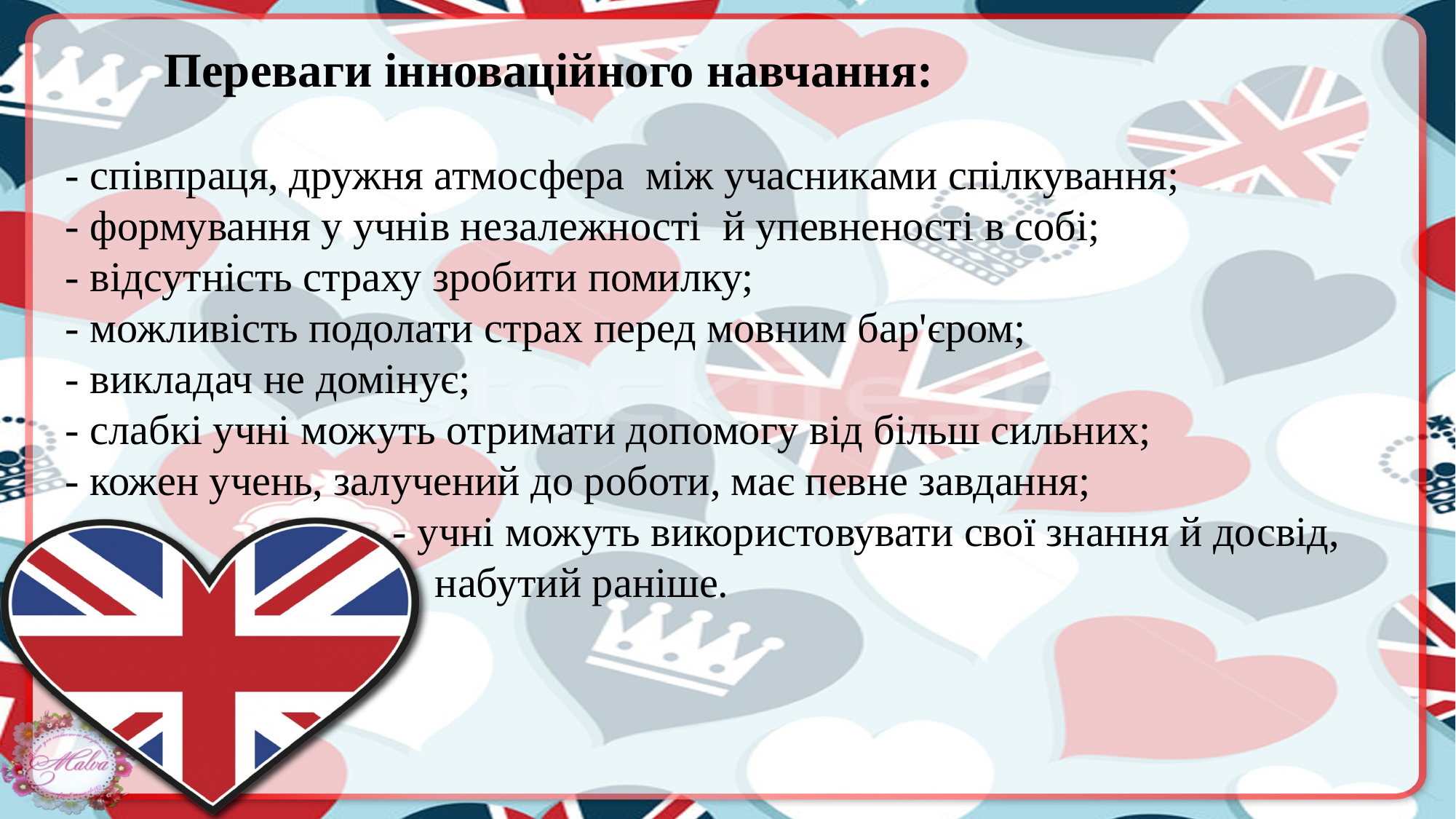

# Переваги інноваційного навчання: - співпраця, дружня атмосфера  між учасниками спілкування; - формування у учнів незалежності  й упевненості в собі; - відсутність страху зробити помилку; - можливість подолати страх перед мовним бар'єром; - викладач не домінує; - слабкі учні можуть отримати допомогу від більш сильних; - кожен учень, залучений до роботи, має певне завдання; - учні можуть використовувати свої знання й досвід, 			     набутий раніше.